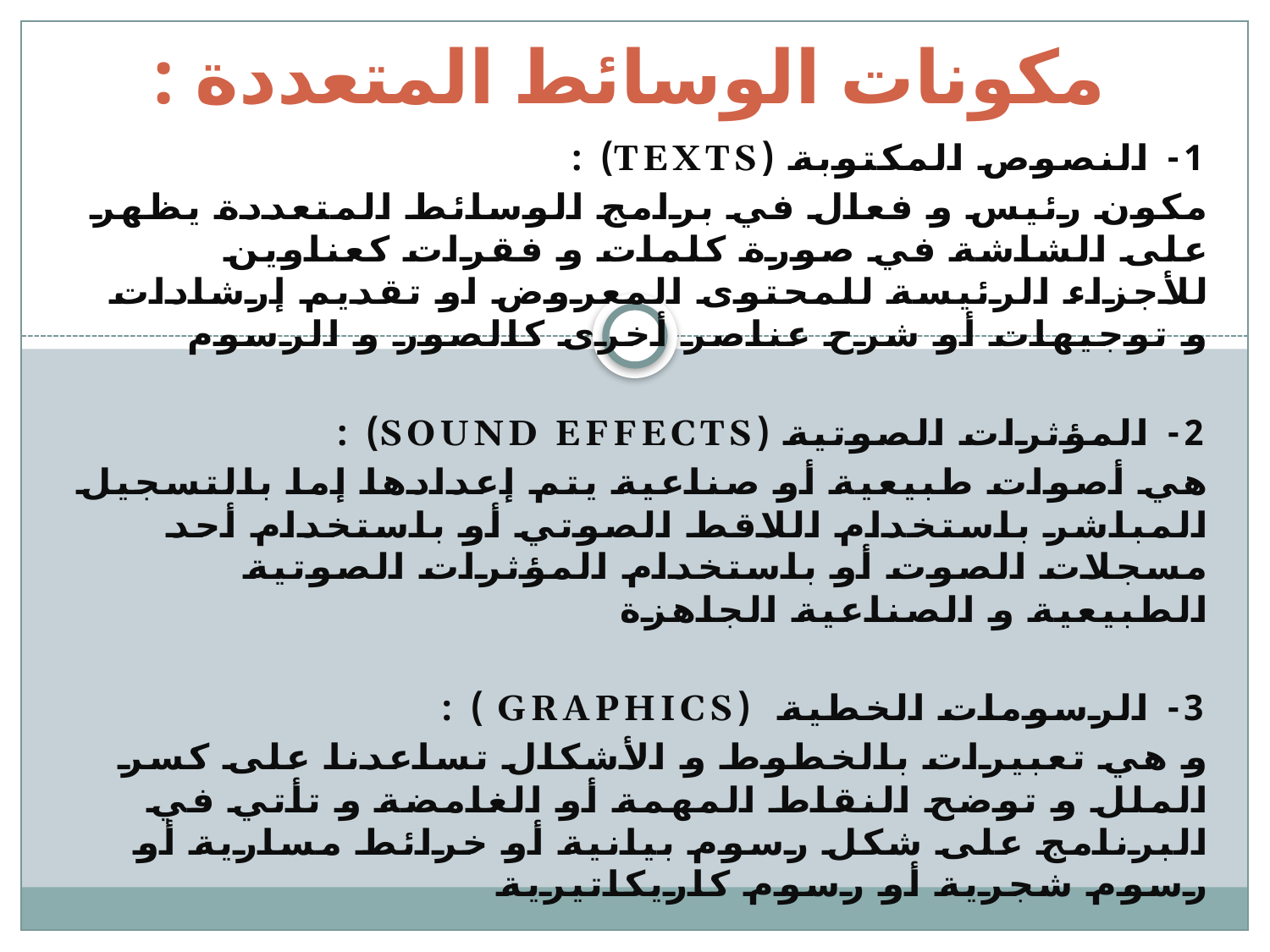

# مكونات الوسائط المتعددة :
1- النصوص المكتوبة (Texts) :
مكون رئيس و فعال في برامج الوسائط المتعددة يظهر على الشاشة في صورة كلمات و فقرات كعناوين للأجزاء الرئيسة للمحتوى المعروض او تقديم إرشادات و توجيهات أو شرح عناصر أخرى كالصور و الرسوم

2- المؤثرات الصوتية (Sound Effects) :
هي أصوات طبيعية أو صناعية يتم إعدادها إما بالتسجيل المباشر باستخدام اللاقط الصوتي أو باستخدام أحد مسجلات الصوت أو باستخدام المؤثرات الصوتية الطبيعية و الصناعية الجاهزة

3- الرسومات الخطية  (Graphics ) :
و هي تعبيرات بالخطوط و الأشكال تساعدنا على كسر الملل و توضح النقاط المهمة أو الغامضة و تأتي في البرنامج على شكل رسوم بيانية أو خرائط مسارية أو رسوم شجرية أو رسوم كاريكاتيرية